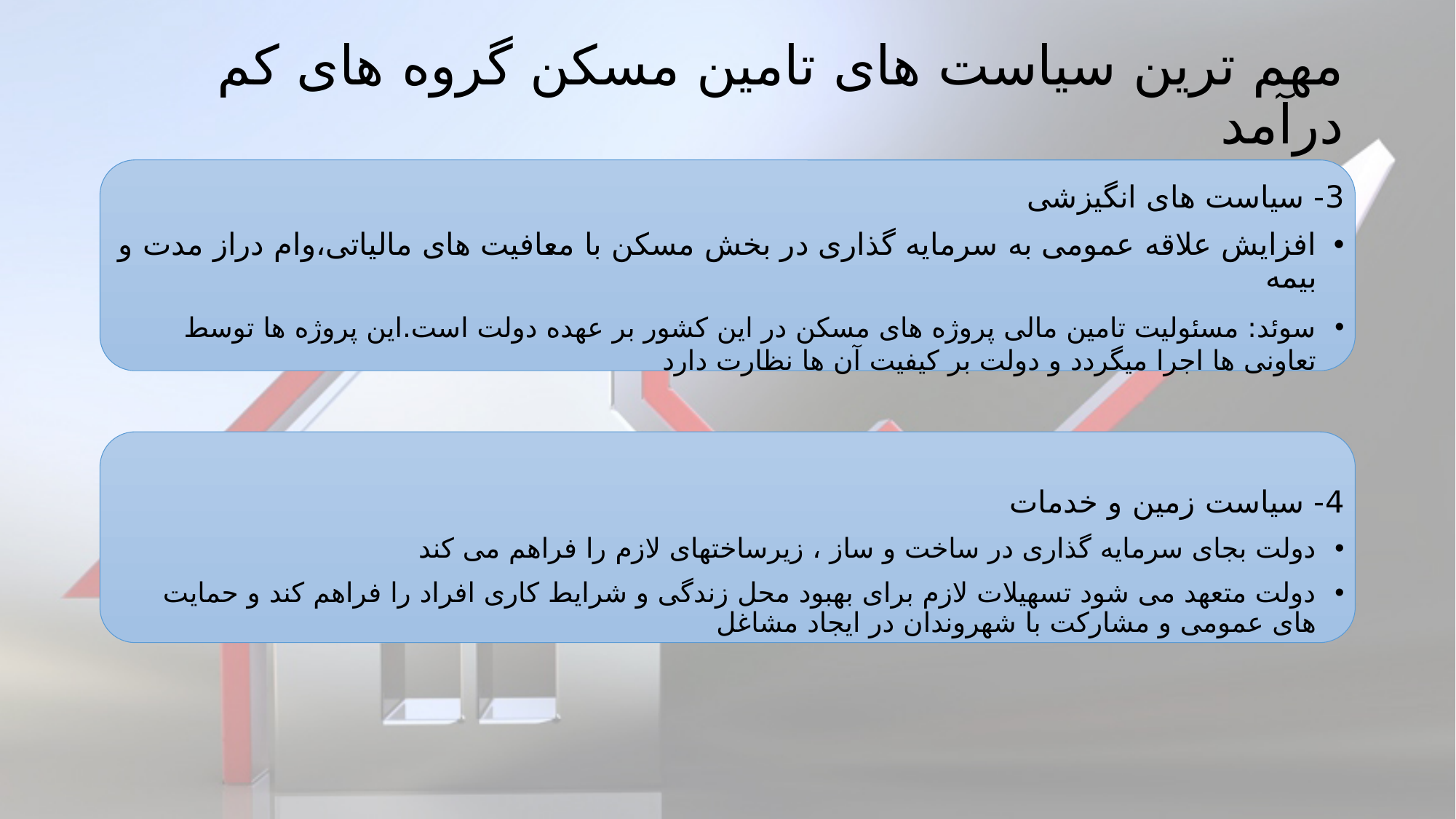

مهم ترین سیاست های تامین مسکن گروه های کم درآمد

3- سیاست های انگیزشی
افزایش علاقه عمومی به سرمایه گذاری در بخش مسکن با معافیت های مالیاتی،وام دراز مدت و بیمه
سوئد: مسئولیت تامین مالی پروژه های مسکن در این کشور بر عهده دولت است.این پروژه ها توسط تعاونی ها اجرا میگردد و دولت بر کیفیت آن ها نظارت دارد

4- سیاست زمین و خدمات
دولت بجای سرمایه گذاری در ساخت و ساز ، زیرساختهای لازم را فراهم می کند
دولت متعهد می شود تسهیلات لازم برای بهبود محل زندگی و شرایط کاری افراد را فراهم کند و حمایت های عمومی و مشارکت با شهروندان در ایجاد مشاغل